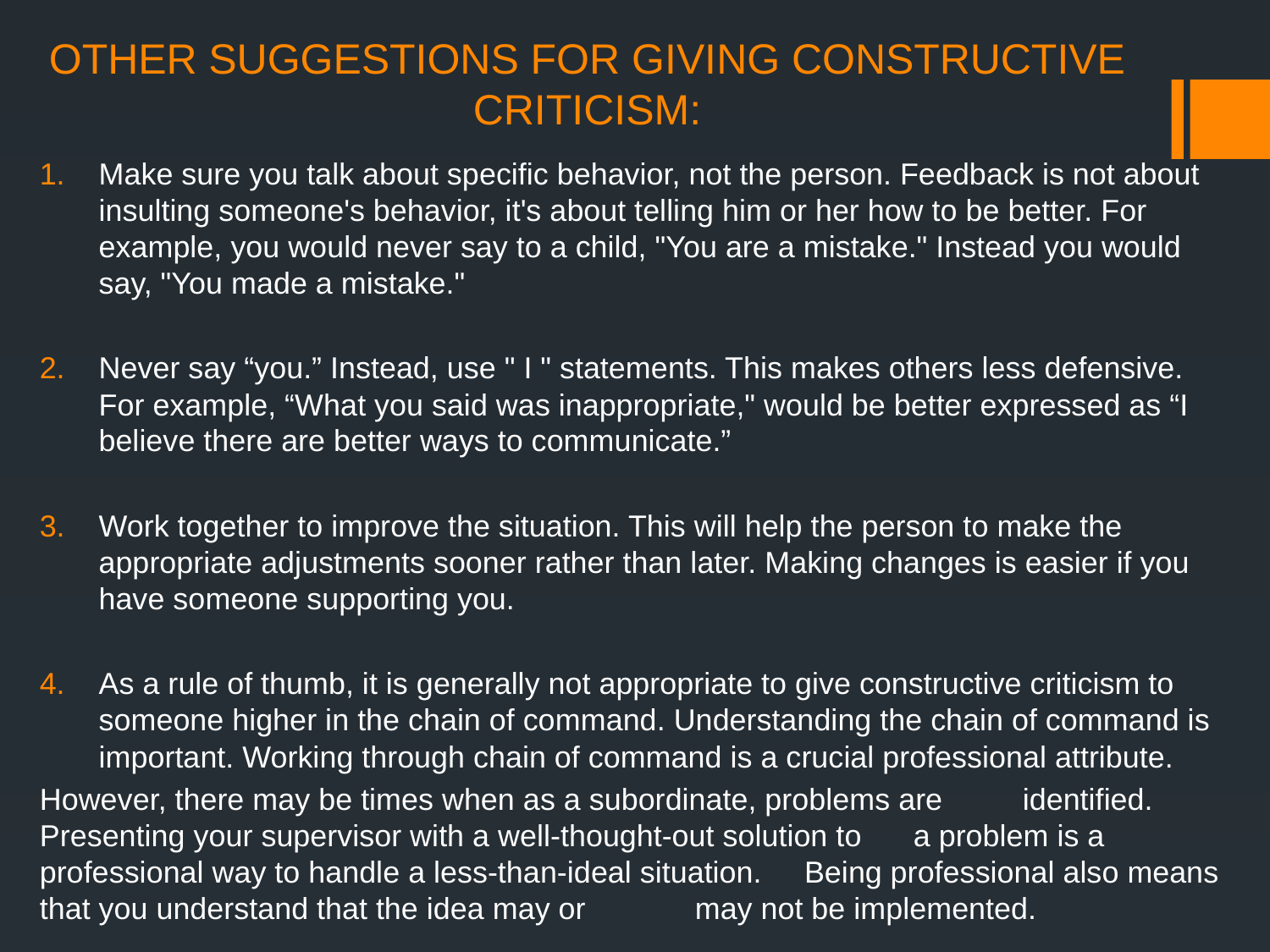

# OTHER SUGGESTIONS FOR GIVING CONSTRUCTIVE CRITICISM:
Make sure you talk about specific behavior, not the person. Feedback is not about insulting someone's behavior, it's about telling him or her how to be better. For example, you would never say to a child, "You are a mistake." Instead you would say, "You made a mistake."

Never say “you.” Instead, use " I " statements. This makes others less defensive. For example, “What you said was inappropriate," would be better expressed as “I believe there are better ways to communicate.”

Work together to improve the situation. This will help the person to make the appropriate adjustments sooner rather than later. Making changes is easier if you have someone supporting you.

As a rule of thumb, it is generally not appropriate to give constructive criticism to someone higher in the chain of command. Understanding the chain of command is important. Working through chain of command is a crucial professional attribute.
	However, there may be times when as a subordinate, problems are 	identified. Presenting your supervisor with a well-thought-out solution to 	a problem is a professional way to handle a less-than-ideal situation. 	Being professional also means that you understand that the idea may or 	may not be implemented.